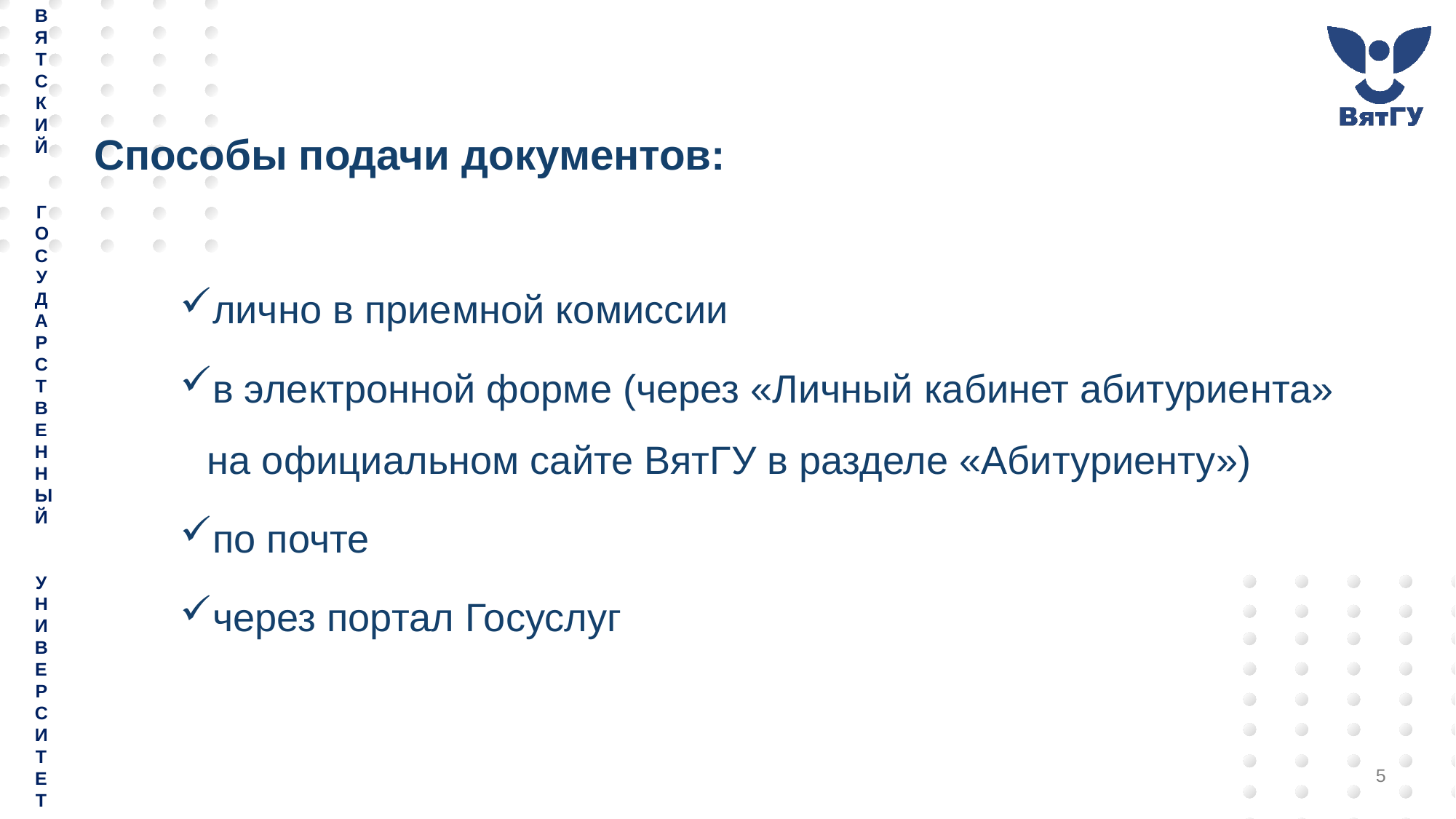

# Способы подачи документов:
лично в приемной комиссии
в электронной форме (через «Личный кабинет абитуриента» на официальном сайте ВятГУ в разделе «Абитуриенту»)
по почте
через портал Госуслуг
5